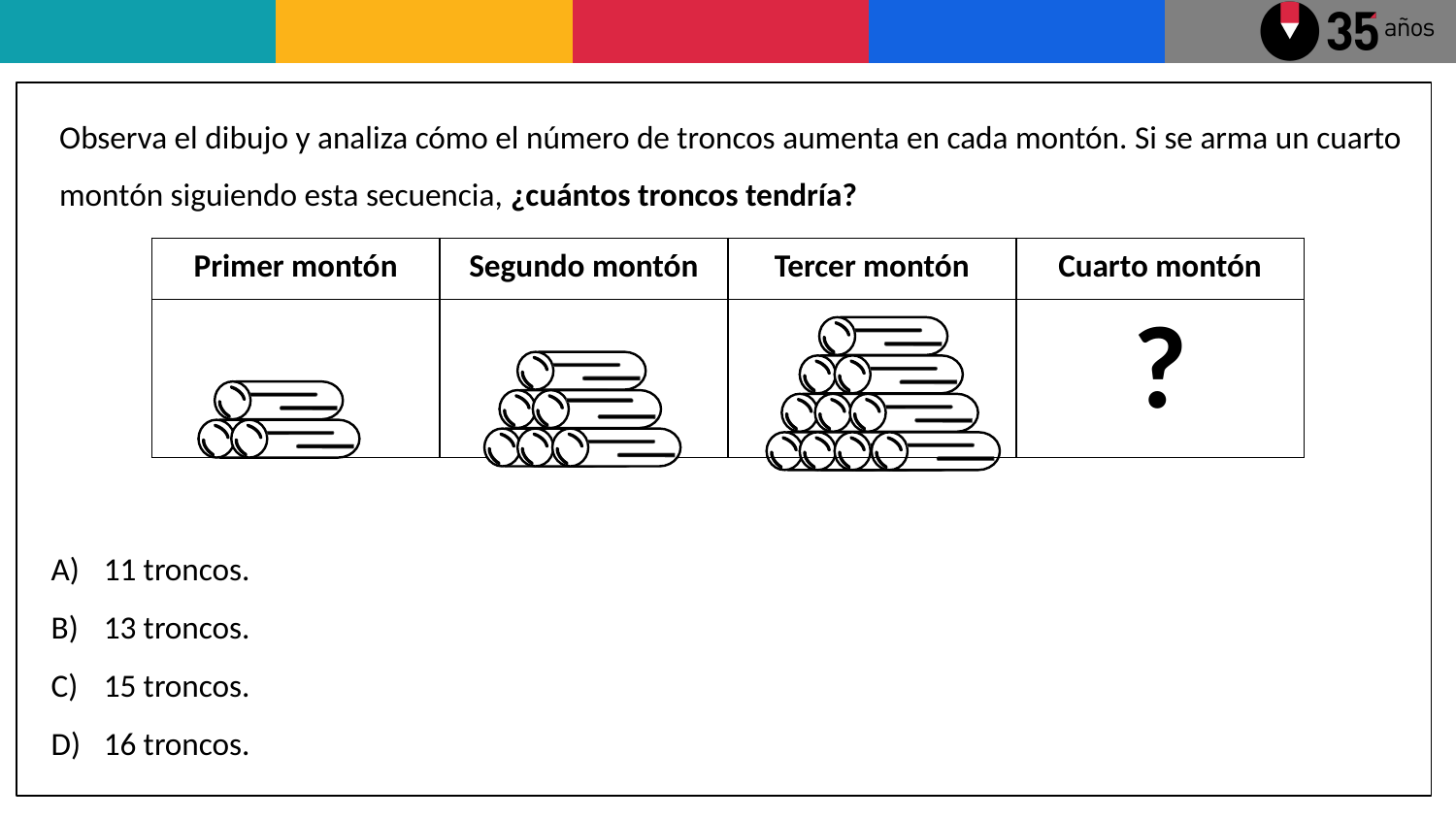

Observa el dibujo y analiza cómo el número de troncos aumenta en cada montón. Si se arma un cuarto montón siguiendo esta secuencia, ¿cuántos troncos tendría?

11 troncos.
13 troncos.
15 troncos.
16 troncos.

| Primer montón | Segundo montón | Tercer montón | Cuarto montón |
| --- | --- | --- | --- |
|  |  |  | ? |